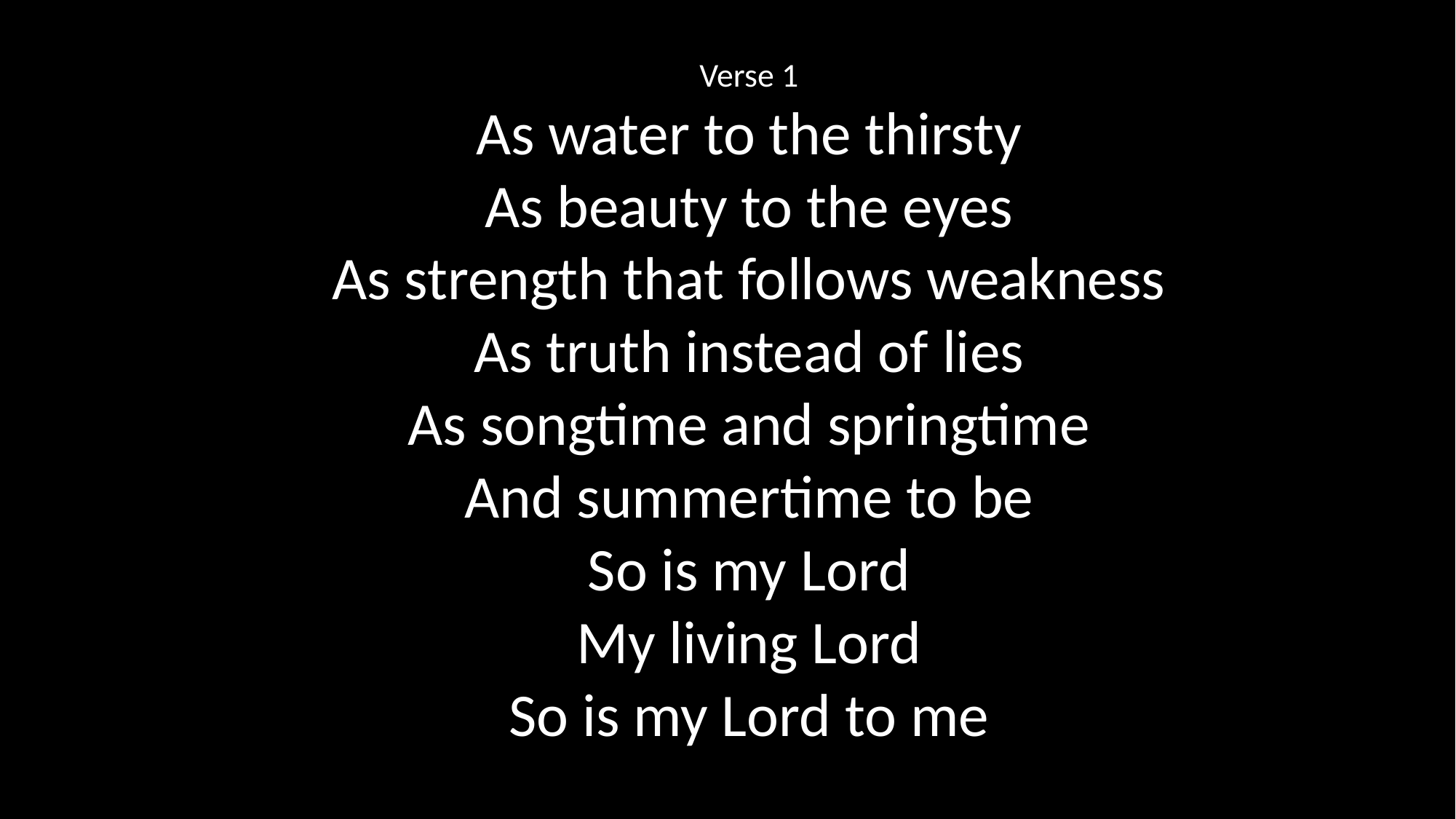

Verse 1
As water to the thirsty
As beauty to the eyes
As strength that follows weakness
As truth instead of lies
As songtime and springtime
And summertime to be
So is my Lord
My living Lord
So is my Lord to me